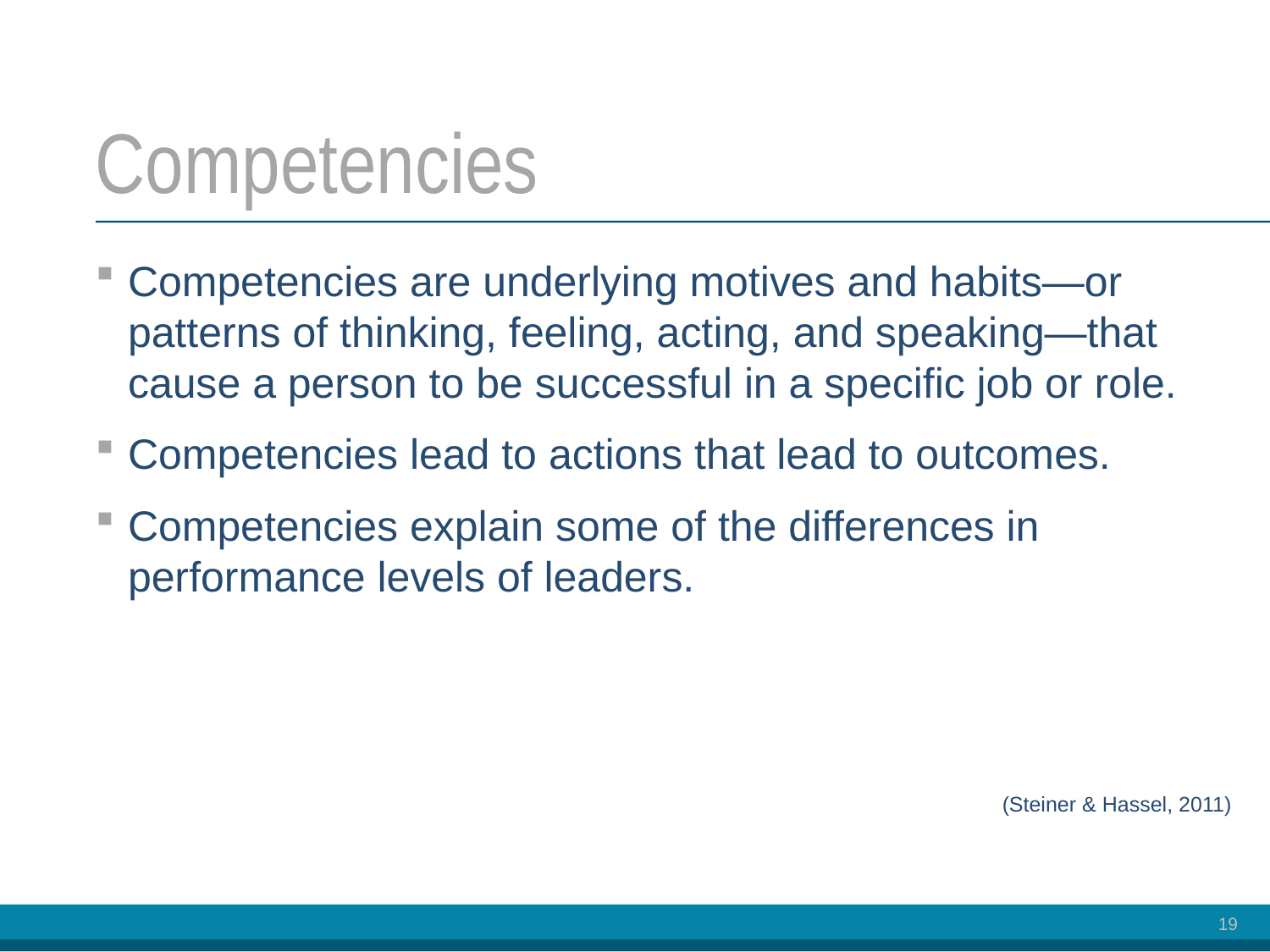

# Competencies
Competencies are underlying motives and habits—or patterns of thinking, feeling, acting, and speaking—that cause a person to be successful in a specific job or role.
Competencies lead to actions that lead to outcomes.
Competencies explain some of the differences in performance levels of leaders.

(Steiner & Hassel, 2011)

19